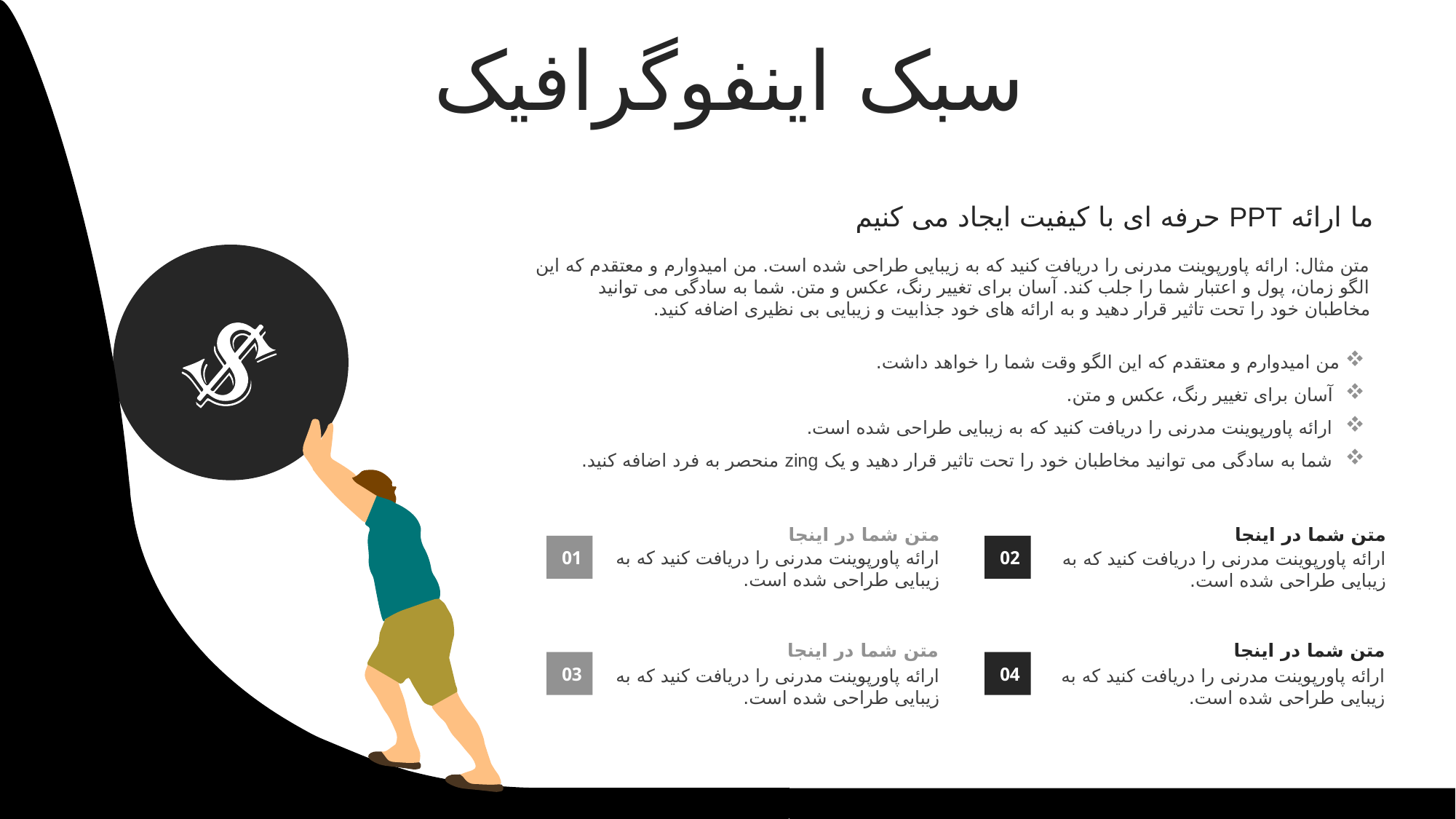

سبک اینفوگرافیک
ما ارائه PPT حرفه ای با کیفیت ایجاد می کنیم

متن مثال: ارائه پاورپوینت مدرنی را دریافت کنید که به زیبایی طراحی شده است. من امیدوارم و معتقدم که این الگو زمان، پول و اعتبار شما را جلب کند. آسان برای تغییر رنگ، عکس و متن. شما به سادگی می توانید مخاطبان خود را تحت تاثیر قرار دهید و به ارائه های خود جذابیت و زیبایی بی نظیری اضافه کنید.
 من امیدوارم و معتقدم که این الگو وقت شما را خواهد داشت.
  آسان برای تغییر رنگ، عکس و متن.
  ارائه پاورپوینت مدرنی را دریافت کنید که به زیبایی طراحی شده است.
  شما به سادگی می توانید مخاطبان خود را تحت تاثیر قرار دهید و یک zing منحصر به فرد اضافه کنید.

متن شما در اینجا
ارائه پاورپوینت مدرنی را دریافت کنید که به زیبایی طراحی شده است.
متن شما در اینجا
ارائه پاورپوینت مدرنی را دریافت کنید که به زیبایی طراحی شده است.
01
02
متن شما در اینجا
ارائه پاورپوینت مدرنی را دریافت کنید که به زیبایی طراحی شده است.
متن شما در اینجا
ارائه پاورپوینت مدرنی را دریافت کنید که به زیبایی طراحی شده است.
03
04